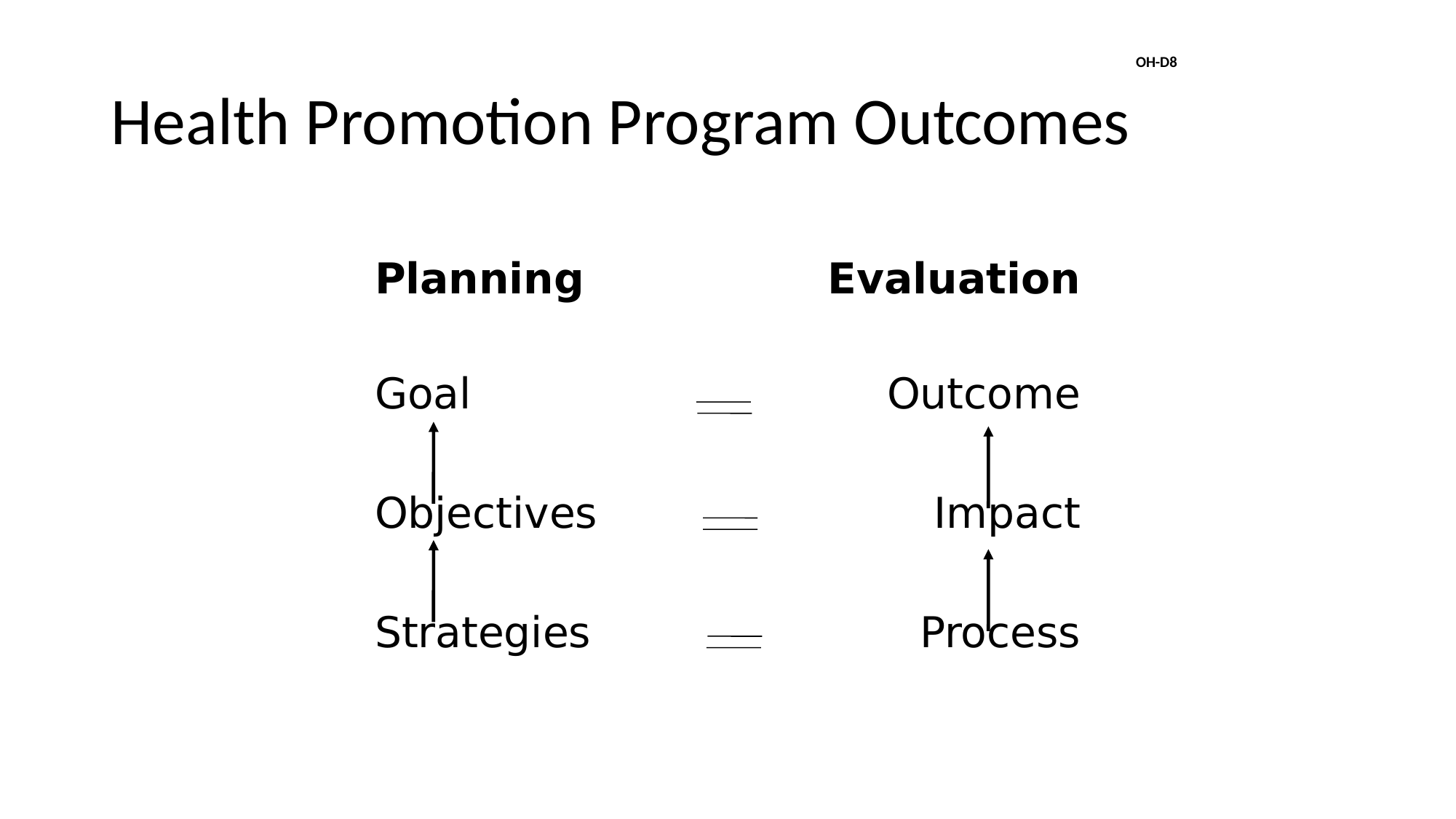

# Health Promotion Program Outcomes
OH-D8

| Planning | Evaluation |
| --- | --- |
| Goal | Outcome |
| Objectives | Impact |
| Strategies | Process |